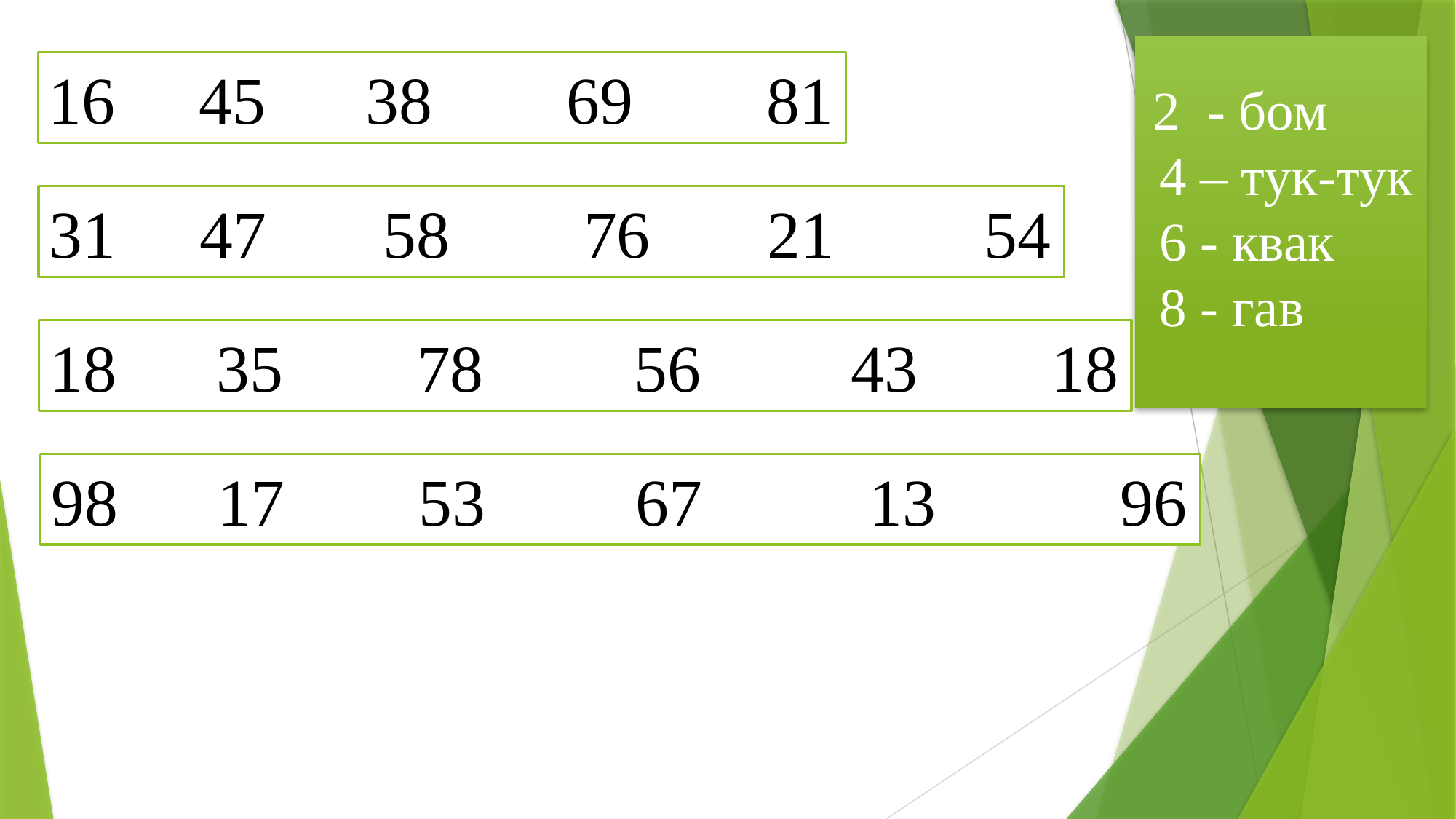

2  - бом
 4 – тук-тук
 6 - квак
 8 - гав

16     45      38        69        81
31     47       58        76       21         54
18      35        78         56         43        18
98      17        53         67          13           96